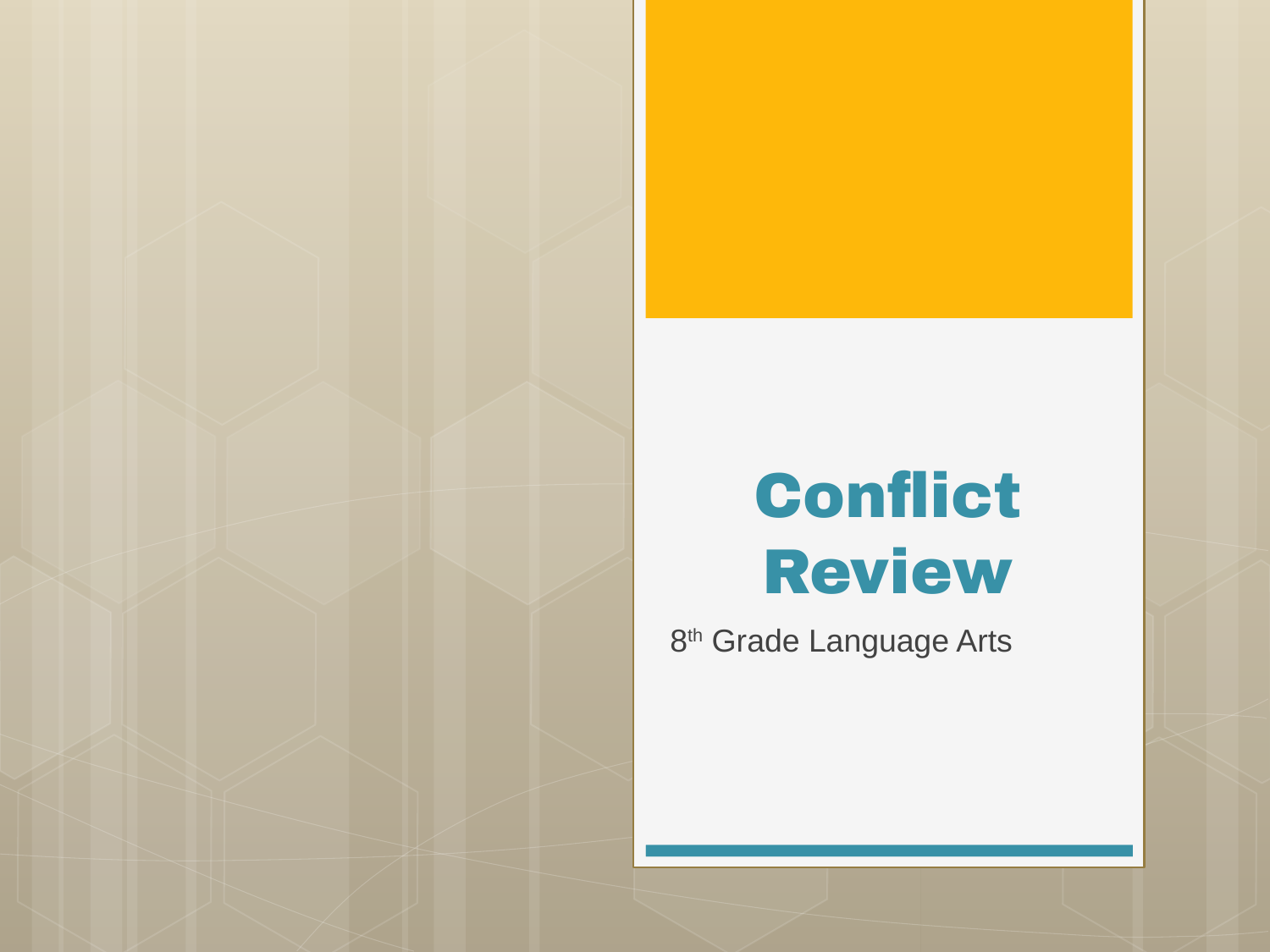

# Conflict Review
8th Grade Language Arts